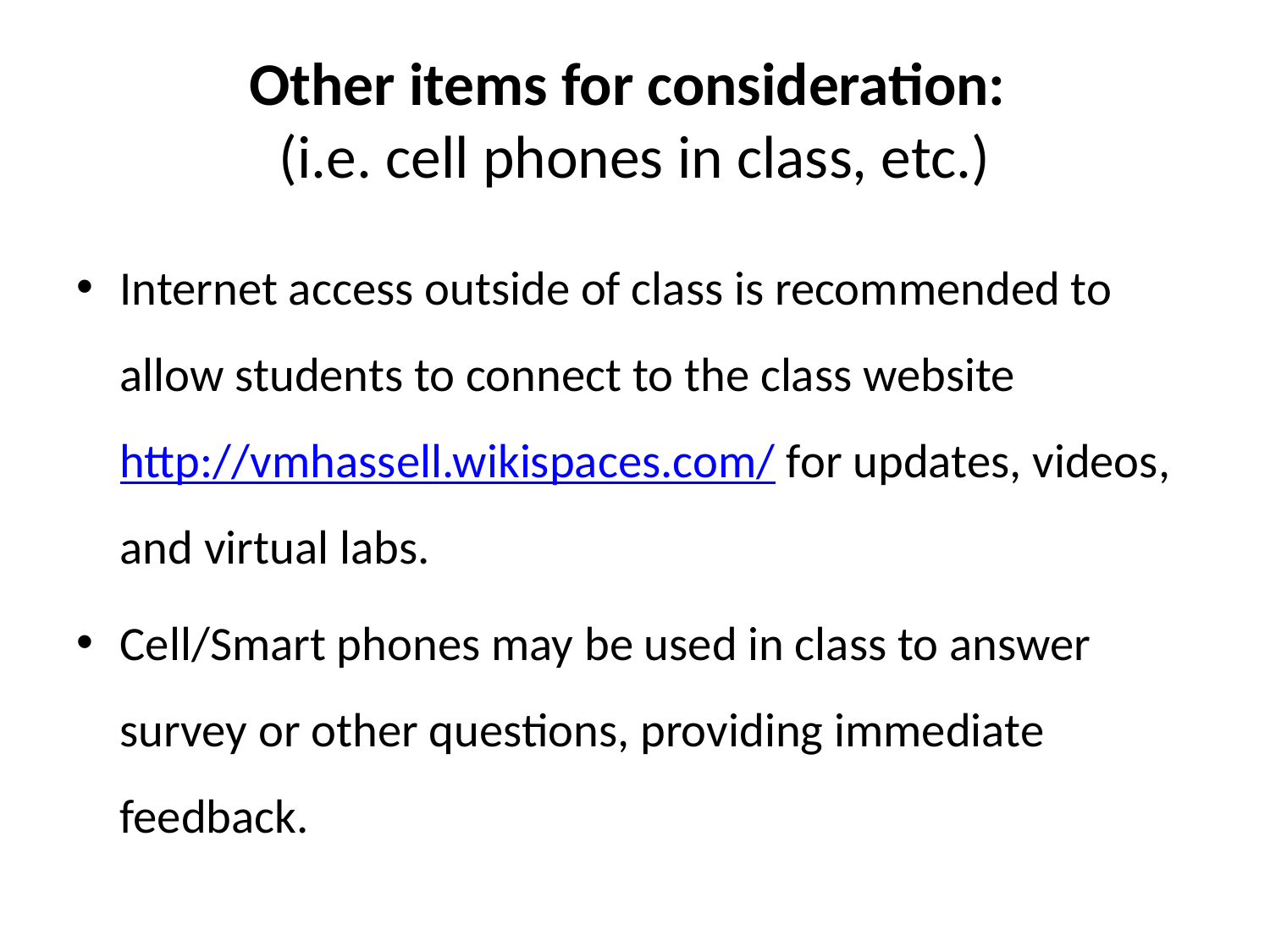

# Other items for consideration: (i.e. cell phones in class, etc.)
Internet access outside of class is recommended to allow students to connect to the class website http://vmhassell.wikispaces.com/ for updates, videos, and virtual labs.
Cell/Smart phones may be used in class to answer survey or other questions, providing immediate feedback.